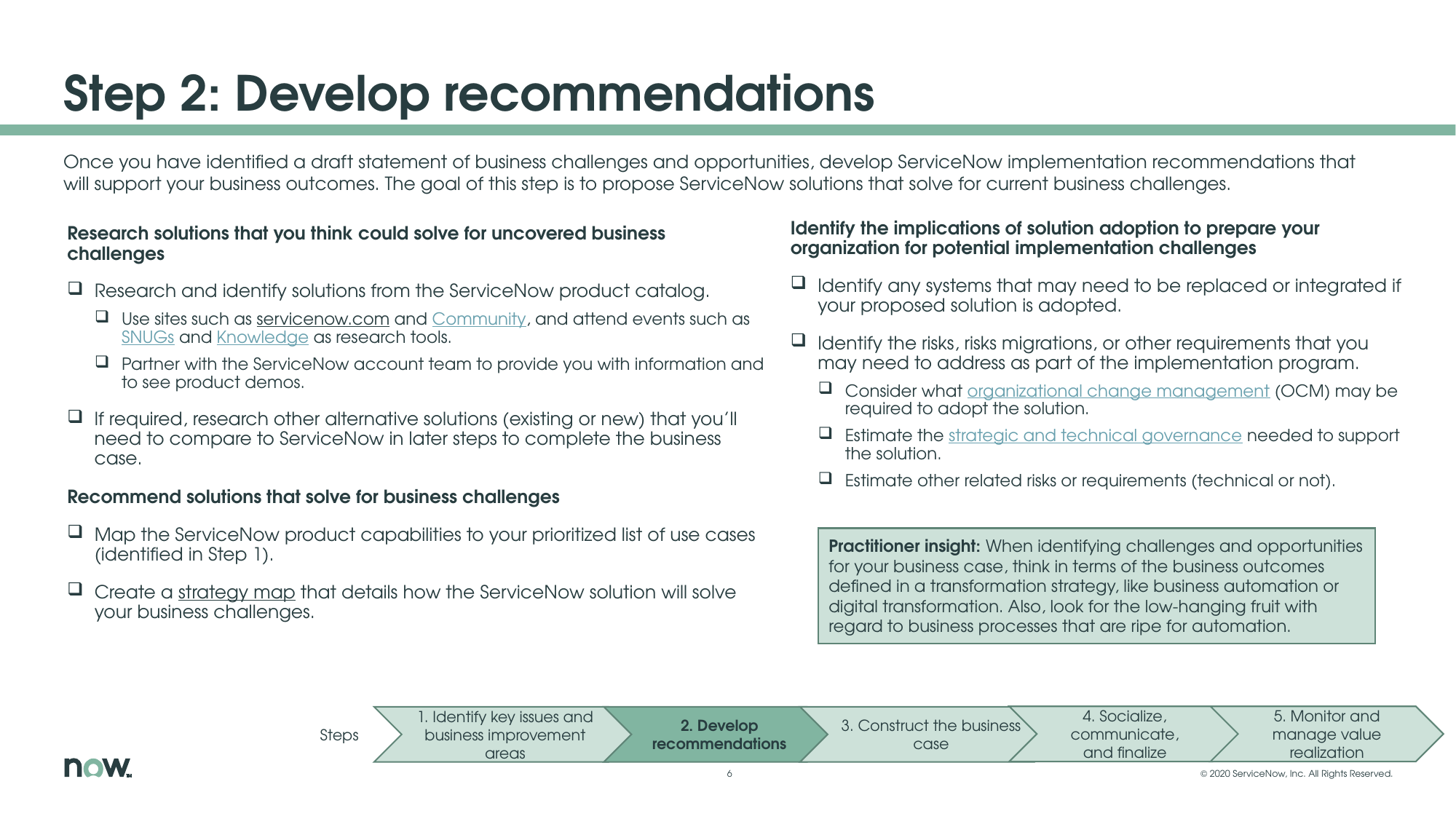

# Step 2: Develop recommendations

Once you have identified a draft statement of business challenges and opportunities, develop ServiceNow implementation recommendations that will support your business outcomes. The goal of this step is to propose ServiceNow solutions that solve for current business challenges.
Identify the implications of solution adoption to prepare your organization for potential implementation challenges
Identify any systems that may need to be replaced or integrated if your proposed solution is adopted.
Identify the risks, risks migrations, or other requirements that you may need to address as part of the implementation program.
Consider what organizational change management (OCM) may be required to adopt the solution.
Estimate the strategic and technical governance needed to support the solution.
Estimate other related risks or requirements (technical or not).

Research solutions that you think could solve for uncovered business challenges
Research and identify solutions from the ServiceNow product catalog.
Use sites such as servicenow.com and Community, and attend events such as SNUGs and Knowledge as research tools.
Partner with the ServiceNow account team to provide you with information and to see product demos.
If required, research other alternative solutions (existing or new) that you’ll need to compare to ServiceNow in later steps to complete the business case.

Recommend solutions that solve for business challenges
Map the ServiceNow product capabilities to your prioritized list of use cases (identified in Step 1).
Create a strategy map that details how the ServiceNow solution will solve your business challenges.

Practitioner insight: When identifying challenges and opportunities for your business case, think in terms of the business outcomes defined in a transformation strategy, like business automation or  digital transformation. Also, look for the low-hanging fruit with regard to business processes that are ripe for automation.
4. Socialize, communicate, and finalize
5. Monitor and manage value realization
Steps
1. Identify key issues and business improvement areas
2. Develop recommendations
3. Construct the business case